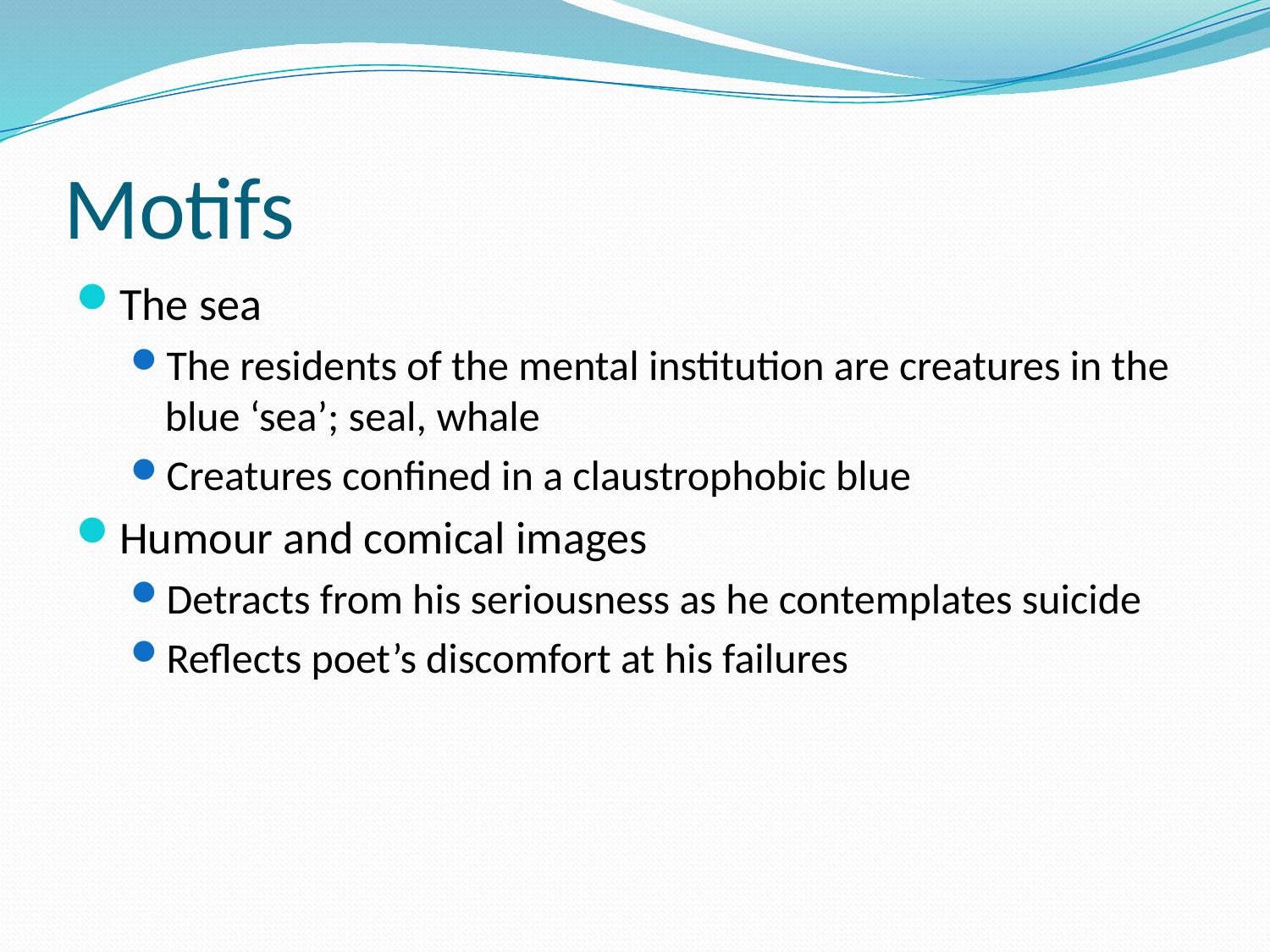

# Motifs
The sea
The residents of the mental institution are creatures in the blue ‘sea’; seal, whale
Creatures confined in a claustrophobic blue
Humour and comical images
Detracts from his seriousness as he contemplates suicide
Reflects poet’s discomfort at his failures